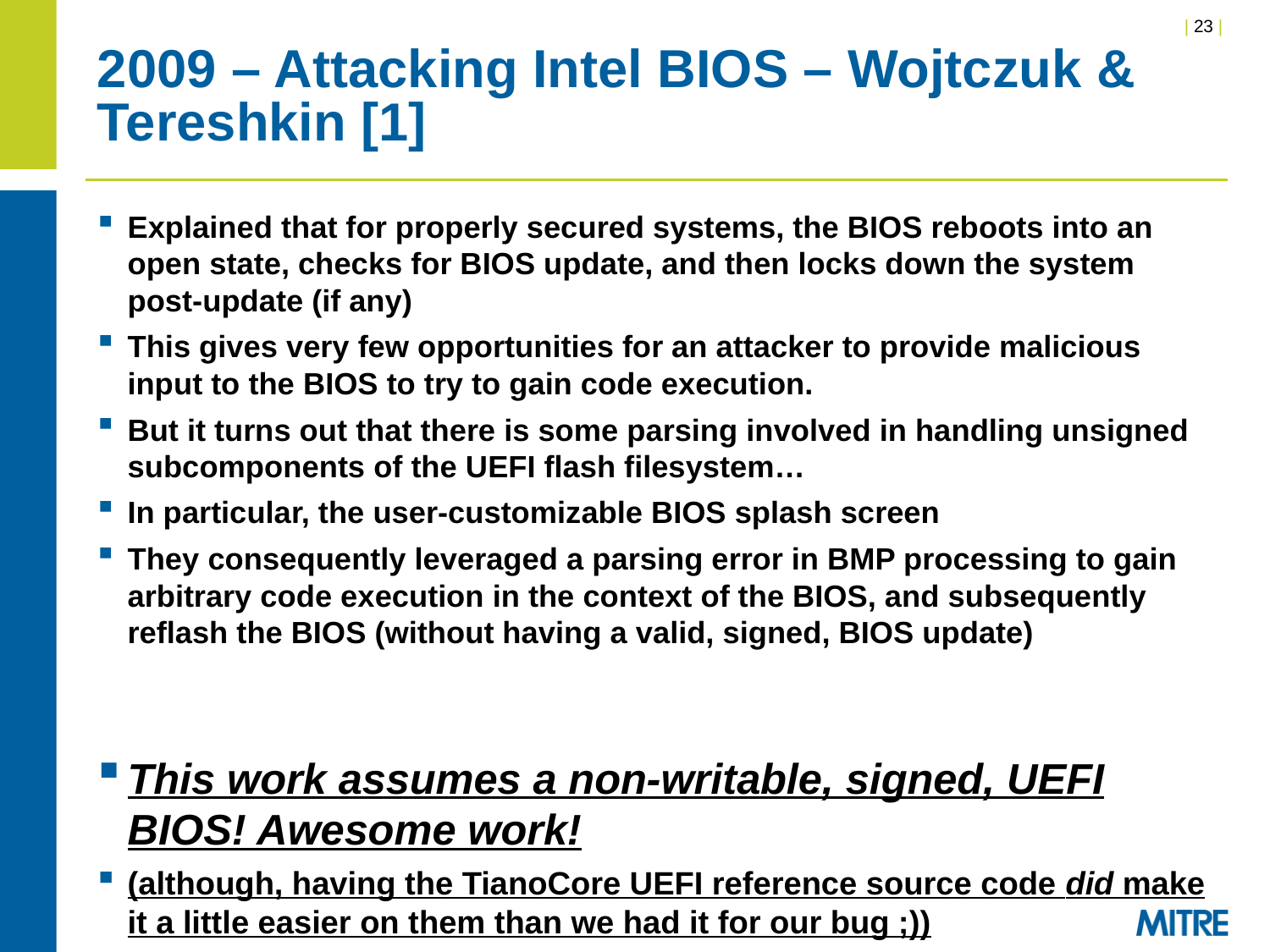

# 2009 – Attacking Intel BIOS – Wojtczuk & Tereshkin [1]
Explained that for properly secured systems, the BIOS reboots into an open state, checks for BIOS update, and then locks down the system post-update (if any)
This gives very few opportunities for an attacker to provide malicious input to the BIOS to try to gain code execution.
But it turns out that there is some parsing involved in handling unsigned subcomponents of the UEFI flash filesystem…
In particular, the user-customizable BIOS splash screen
They consequently leveraged a parsing error in BMP processing to gain arbitrary code execution in the context of the BIOS, and subsequently reflash the BIOS (without having a valid, signed, BIOS update)

This work assumes a non-writable, signed, UEFI BIOS! Awesome work!
(although, having the TianoCore UEFI reference source code did make it a little easier on them than we had it for our bug ;))